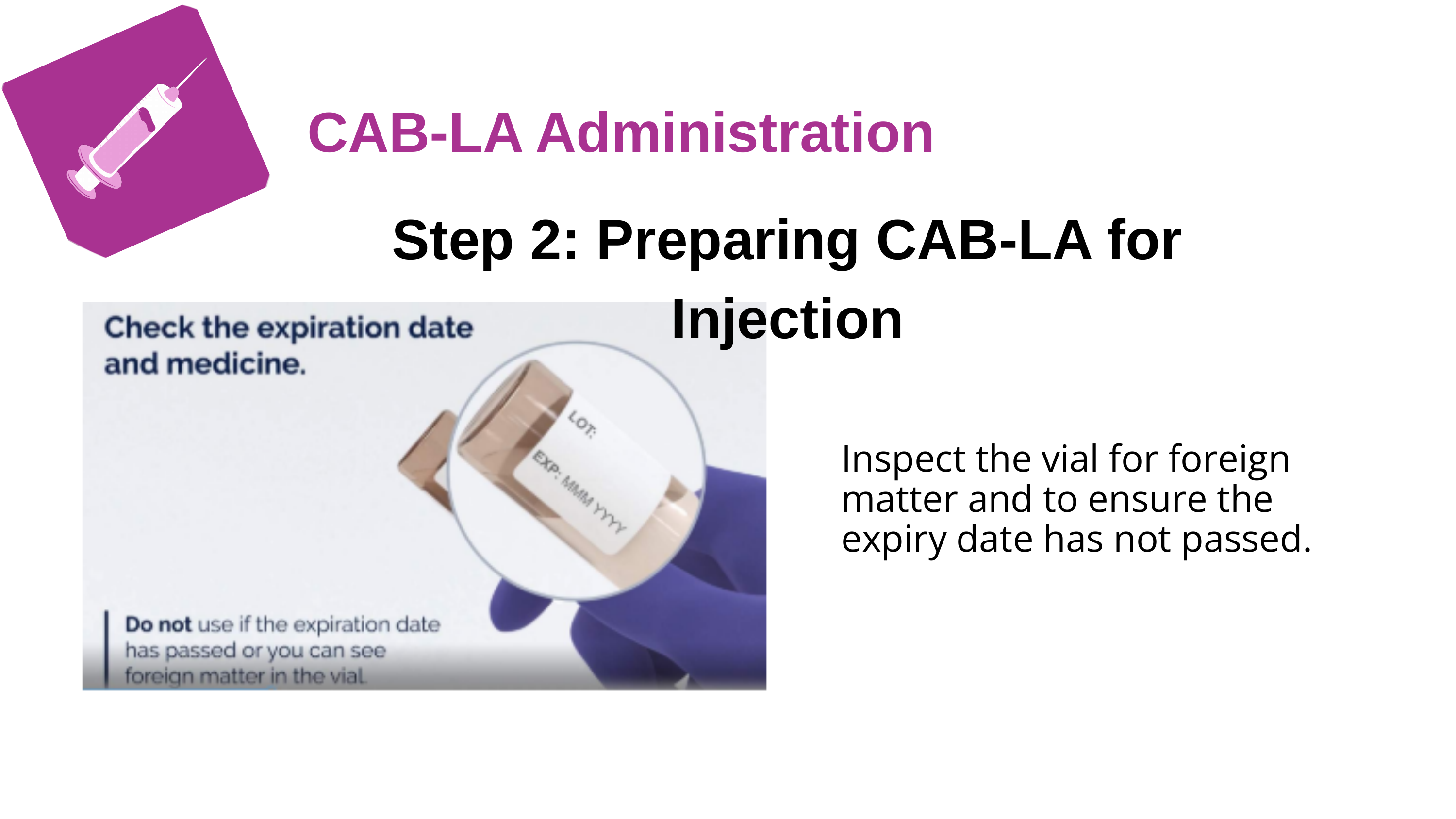

C
CAB-LA Administration
Step 2: Preparing CAB-LA for Injection

Inspect the vial for foreign matter and to ensure the expiry date has not passed.